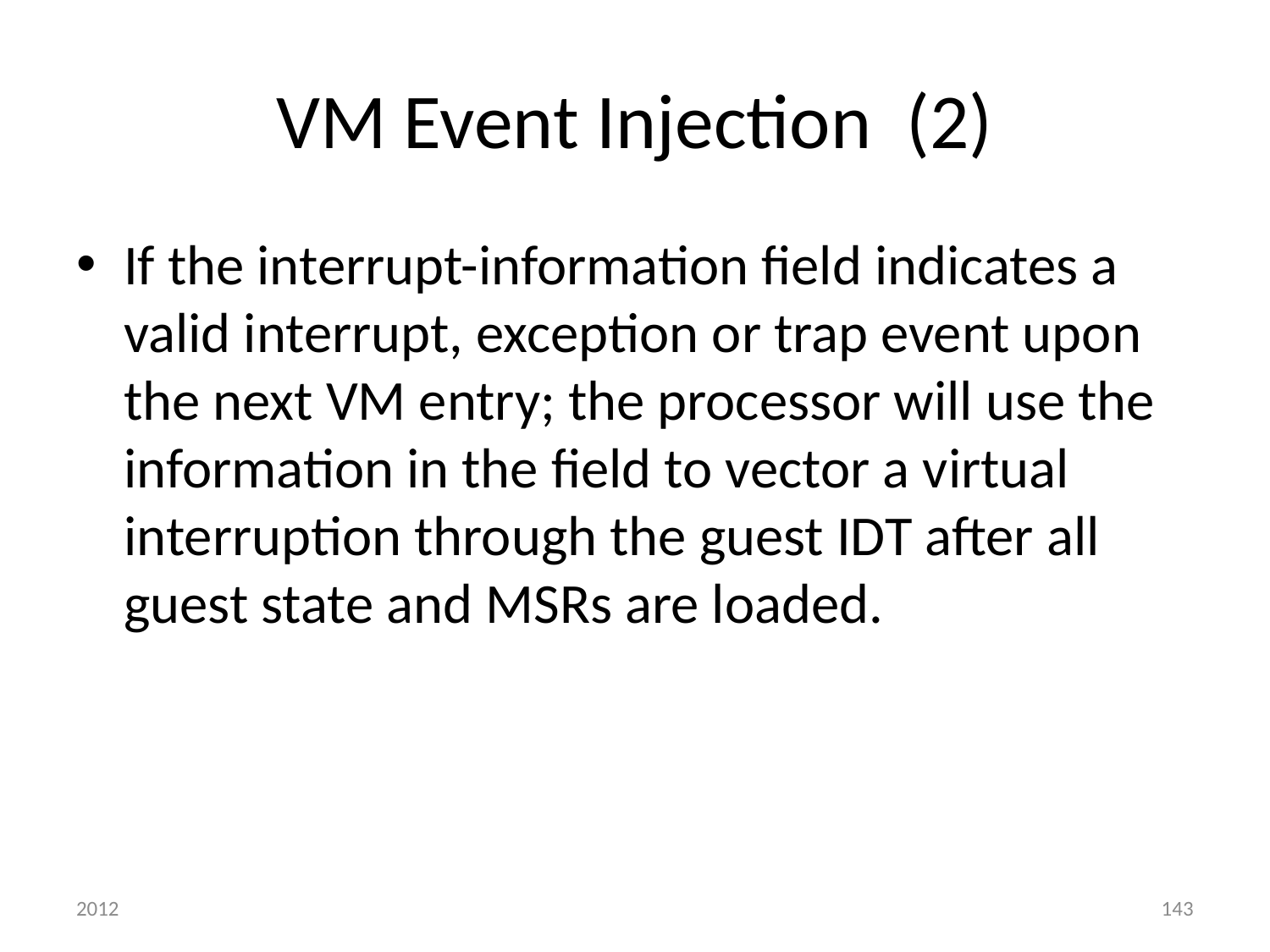

# VM Event Injection  (2)
If the interrupt-information field indicates a valid interrupt, exception or trap event upon the next VM entry; the processor will use the information in the field to vector a virtual interruption through the guest IDT after all guest state and MSRs are loaded.
2012

143